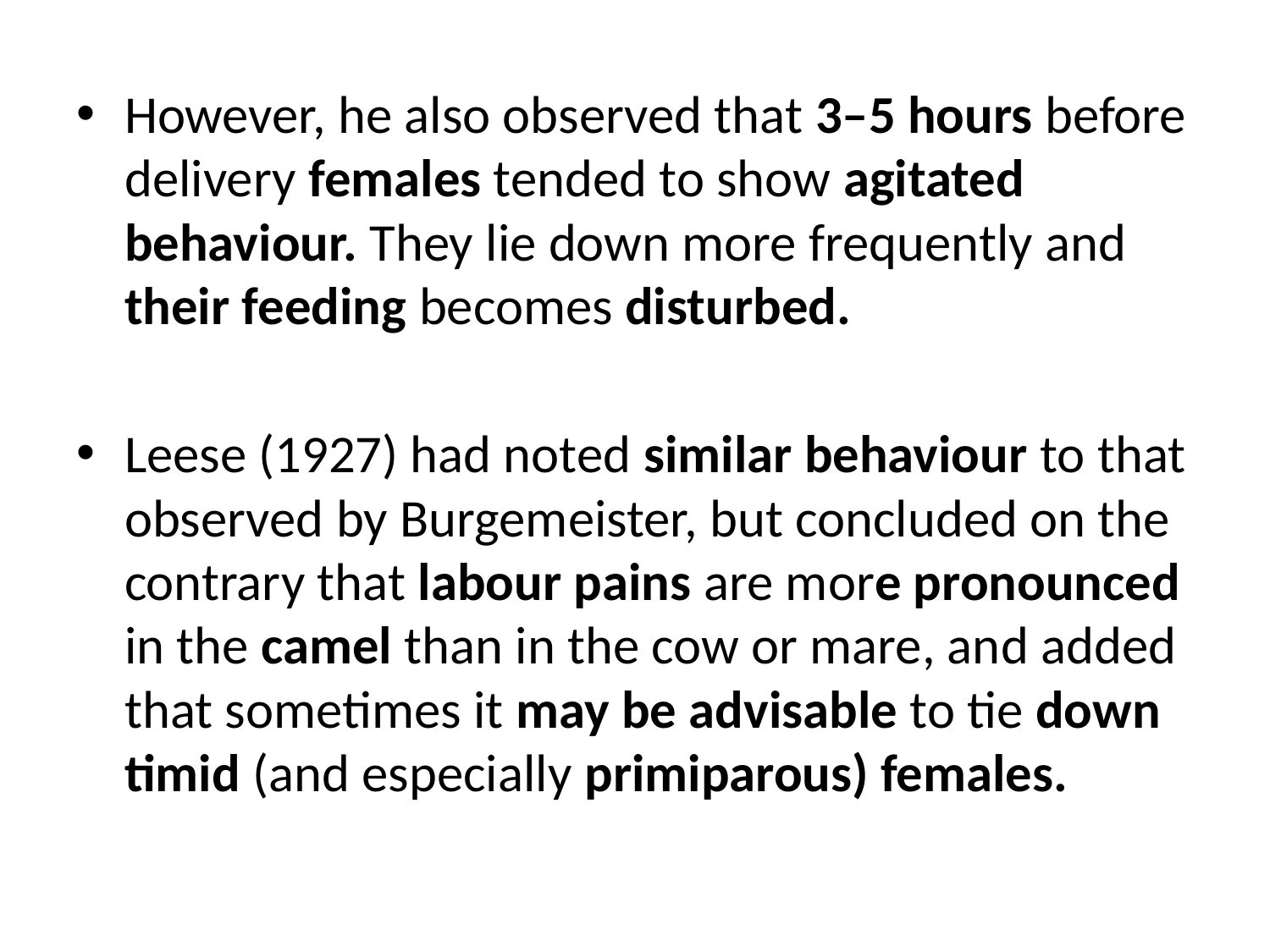

However, he also observed that 3–5 hours before delivery females tended to show agitated behaviour. They lie down more frequently and their feeding becomes disturbed.

Leese (1927) had noted similar behaviour to that observed by Burgemeister, but concluded on the contrary that labour pains are more pronounced in the camel than in the cow or mare, and added that sometimes it may be advisable to tie down timid (and especially primiparous) females.